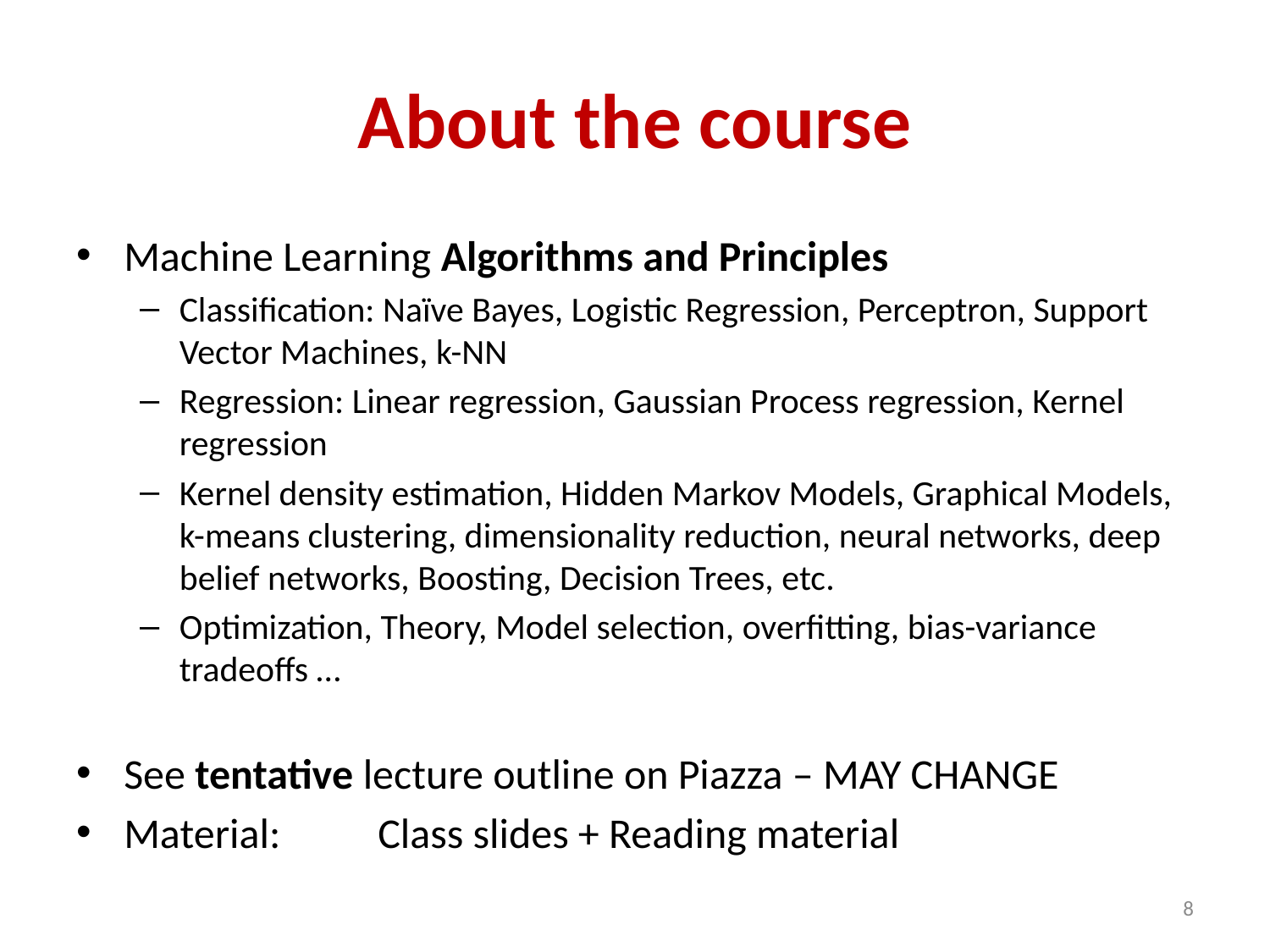

# About the course
Machine Learning Algorithms and Principles
Classification: Naïve Bayes, Logistic Regression, Perceptron, Support Vector Machines, k-NN
Regression: Linear regression, Gaussian Process regression, Kernel regression
Kernel density estimation, Hidden Markov Models, Graphical Models, k-means clustering, dimensionality reduction, neural networks, deep belief networks, Boosting, Decision Trees, etc.
Optimization, Theory, Model selection, overfitting, bias-variance tradeoffs …

See tentative lecture outline on Piazza – MAY CHANGE
Material: 	Class slides + Reading material
8